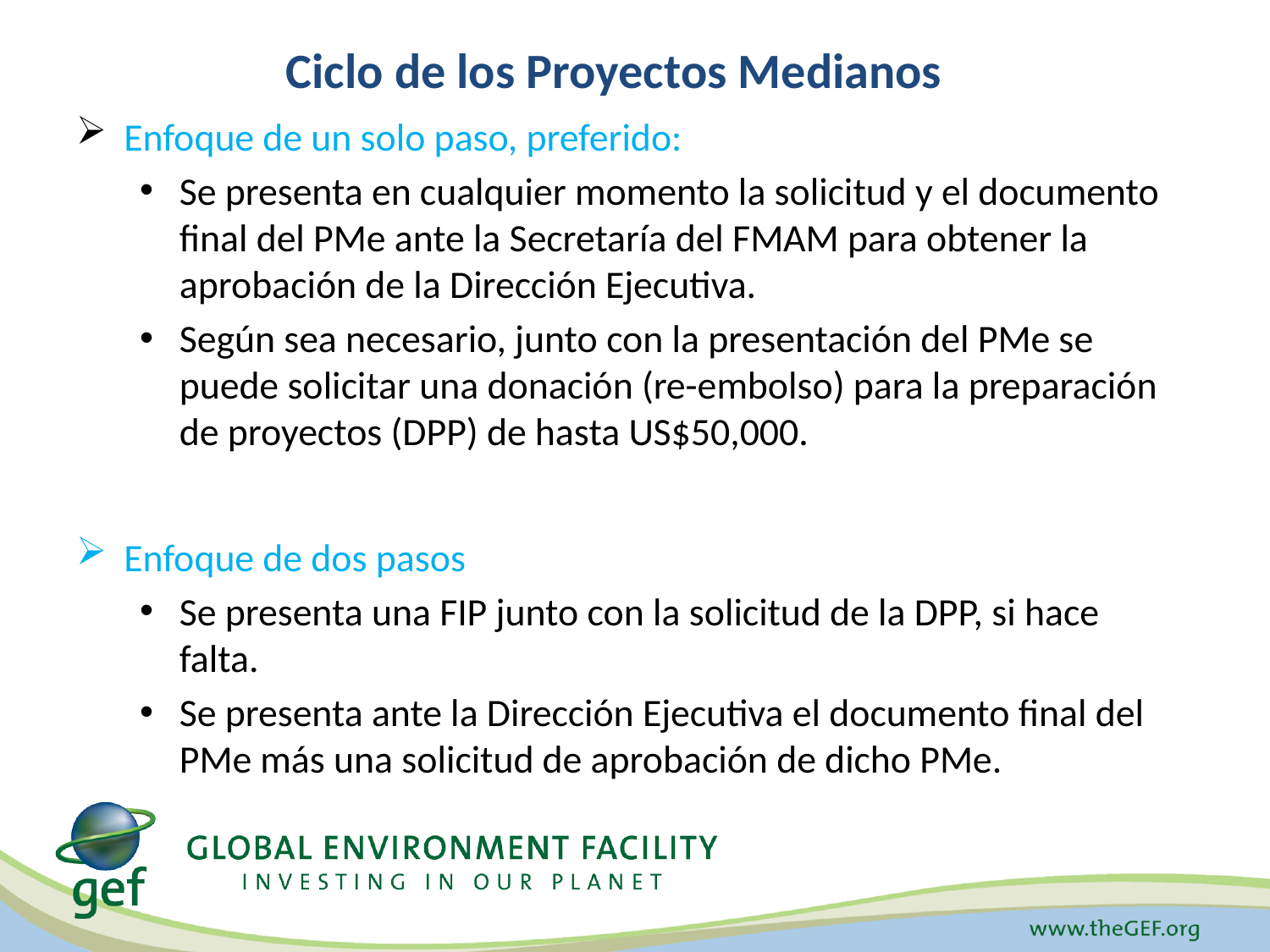

# Ciclo de los Proyectos Medianos
Enfoque de un solo paso, preferido:
Se presenta en cualquier momento la solicitud y el documento final del PMe ante la Secretaría del FMAM para obtener la aprobación de la Dirección Ejecutiva.
Según sea necesario, junto con la presentación del PMe se puede solicitar una donación (re-embolso) para la preparación de proyectos (DPP) de hasta US$50,000.

Enfoque de dos pasos
Se presenta una FIP junto con la solicitud de la DPP, si hace falta.
Se presenta ante la Dirección Ejecutiva el documento final del PMe más una solicitud de aprobación de dicho PMe.